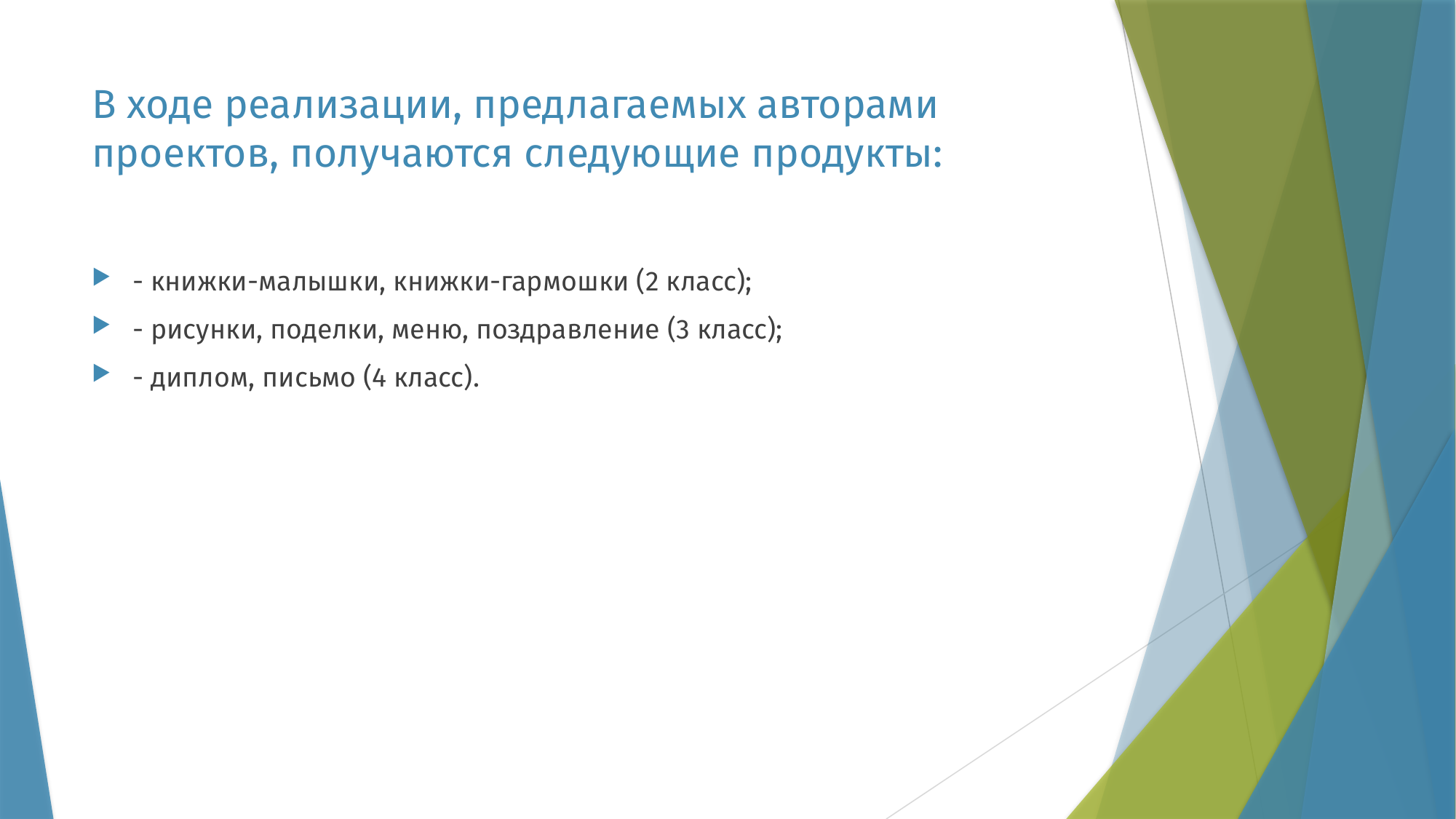

# В ходе реализации, предлагаемых авторами проектов, получаются следующие продукты:
- книжки-малышки, книжки-гармошки (2 класс);
- рисунки, поделки, меню, поздравление (3 класс);
- диплом, письмо (4 класс).